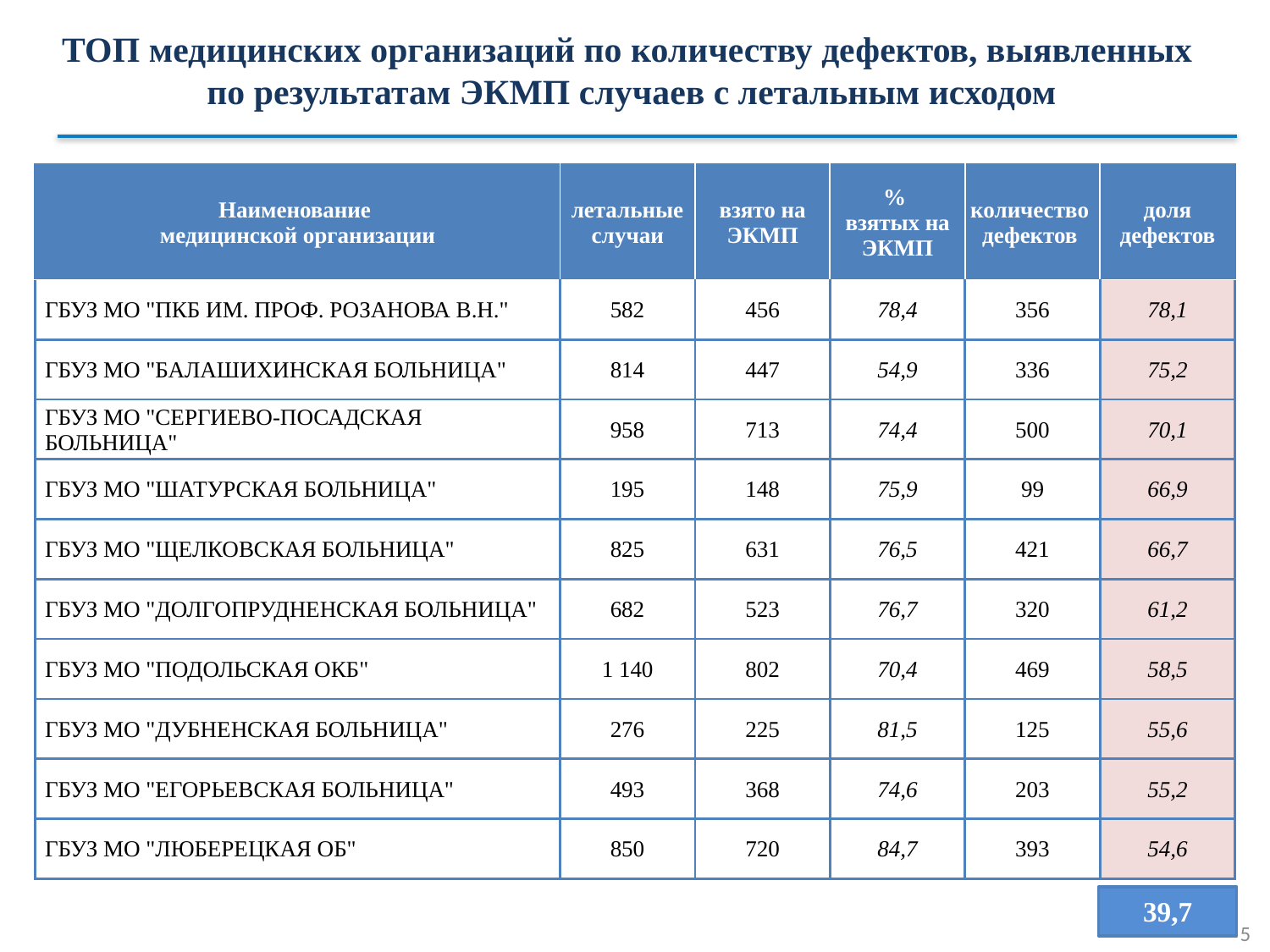

ТОП медицинских организаций по количеству дефектов, выявленных
по результатам ЭКМП случаев с летальным исходом
| Наименование медицинской организации | летальные случаи | взято на ЭКМП | % взятых на ЭКМП | количество дефектов | доля дефектов |
| --- | --- | --- | --- | --- | --- |
| ГБУЗ МО "ПКБ ИМ. ПРОФ. РОЗАНОВА В.Н." | 582 | 456 | 78,4 | 356 | 78,1 |
| ГБУЗ МО "БАЛАШИХИНСКАЯ БОЛЬНИЦА" | 814 | 447 | 54,9 | 336 | 75,2 |
| ГБУЗ МО "СЕРГИЕВО-ПОСАДСКАЯ БОЛЬНИЦА" | 958 | 713 | 74,4 | 500 | 70,1 |
| ГБУЗ МО "ШАТУРСКАЯ БОЛЬНИЦА" | 195 | 148 | 75,9 | 99 | 66,9 |
| ГБУЗ МО "ЩЕЛКОВСКАЯ БОЛЬНИЦА" | 825 | 631 | 76,5 | 421 | 66,7 |
| ГБУЗ МО "ДОЛГОПРУДНЕНСКАЯ БОЛЬНИЦА" | 682 | 523 | 76,7 | 320 | 61,2 |
| ГБУЗ МО "ПОДОЛЬСКАЯ ОКБ" | 1 140 | 802 | 70,4 | 469 | 58,5 |
| ГБУЗ МО "ДУБНЕНСКАЯ БОЛЬНИЦА" | 276 | 225 | 81,5 | 125 | 55,6 |
| ГБУЗ МО "ЕГОРЬЕВСКАЯ БОЛЬНИЦА" | 493 | 368 | 74,6 | 203 | 55,2 |
| ГБУЗ МО "ЛЮБЕРЕЦКАЯ ОБ" | 850 | 720 | 84,7 | 393 | 54,6 |
39,7
5